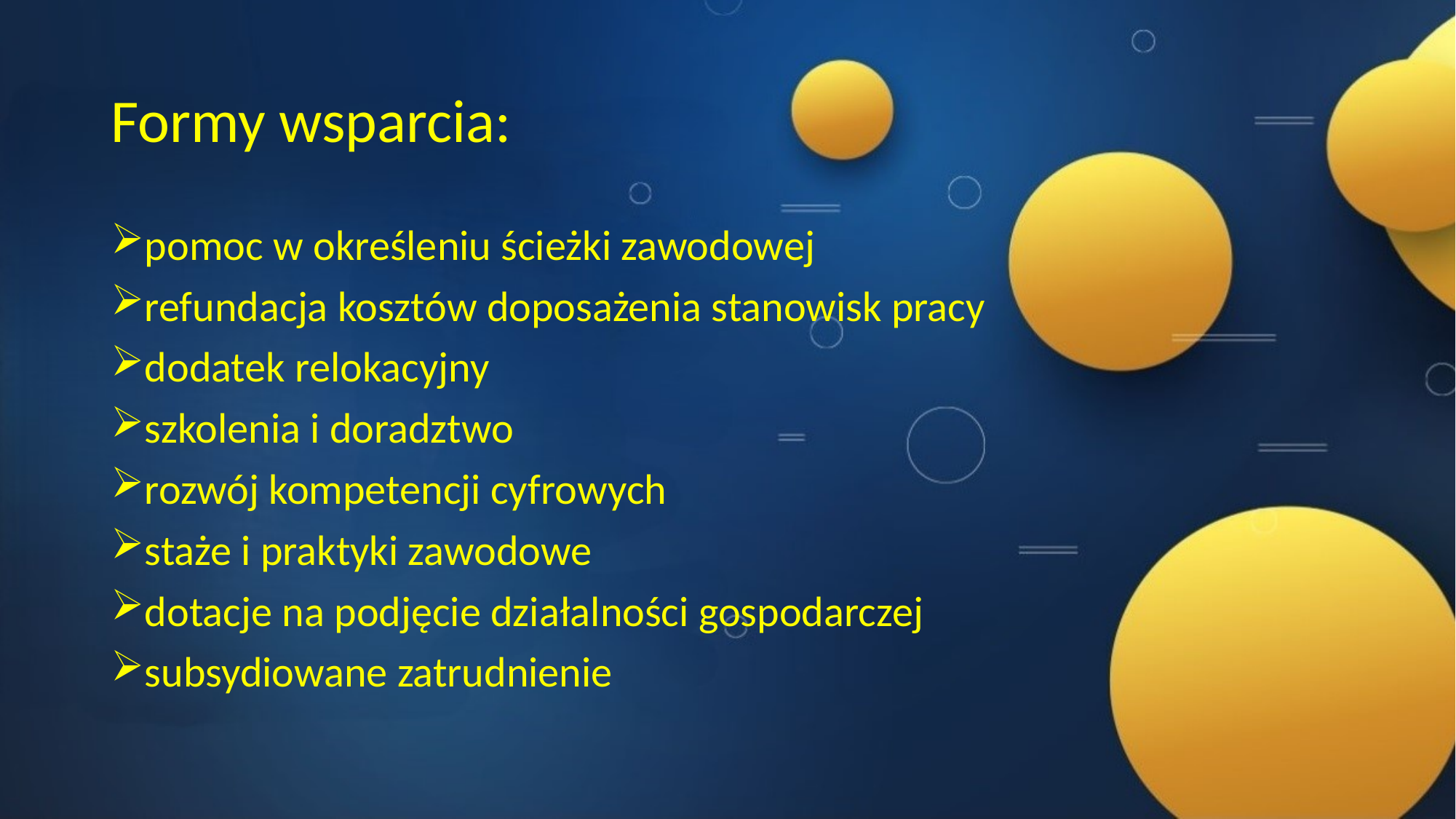

# Formy wsparcia:
pomoc w określeniu ścieżki zawodowej
refundacja kosztów doposażenia stanowisk pracy
dodatek relokacyjny
szkolenia i doradztwo
rozwój kompetencji cyfrowych
staże i praktyki zawodowe
dotacje na podjęcie działalności gospodarczej
subsydiowane zatrudnienie